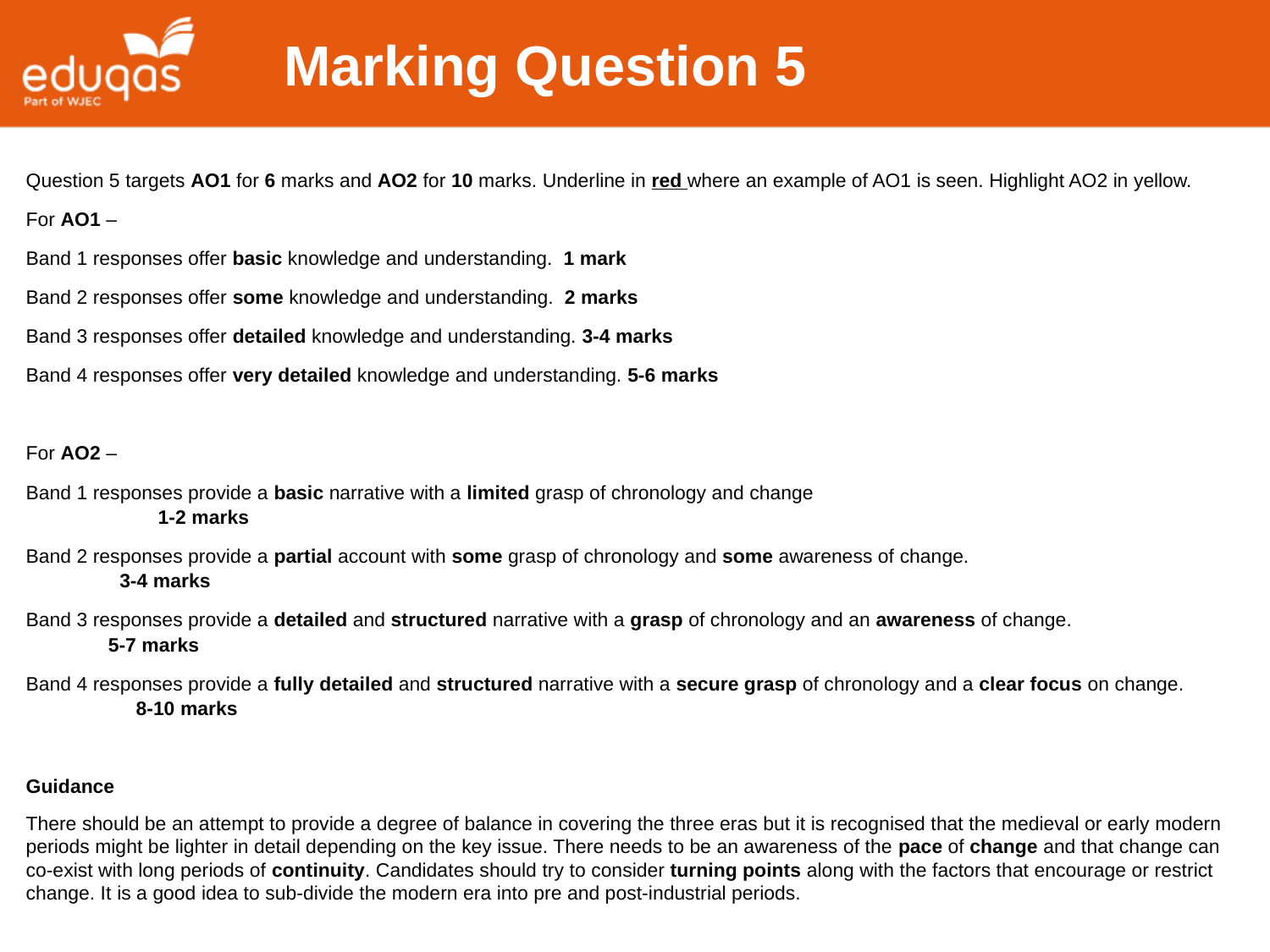

# Marking Question 5
Question 5 targets AO1 for 6 marks and AO2 for 10 marks. Underline in red where an example of AO1 is seen. Highlight AO2 in yellow.
For AO1 –
Band 1 responses offer basic knowledge and understanding.  1 mark
Band 2 responses offer some knowledge and understanding.  2 marks
Band 3 responses offer detailed knowledge and understanding. 3-4 marks
Band 4 responses offer very detailed knowledge and understanding. 5-6 marks

For AO2 –
Band 1 responses provide a basic narrative with a limited grasp of chronology and change                                                                                                   1-2 marks
Band 2 responses provide a partial account with some grasp of chronology and some awareness of change.                                                                3-4 marks
Band 3 responses provide a detailed and structured narrative with a grasp of chronology and an awareness of change.                                           5-7 marks
Band 4 responses provide a fully detailed and structured narrative with a secure grasp of chronology and a clear focus on change.                            8-10 marks

Guidance
There should be an attempt to provide a degree of balance in covering the three eras but it is recognised that the medieval or early modern periods might be lighter in detail depending on the key issue. There needs to be an awareness of the pace of change and that change can co-exist with long periods of continuity. Candidates should try to consider turning points along with the factors that encourage or restrict change. It is a good idea to sub-divide the modern era into pre and post-industrial periods.